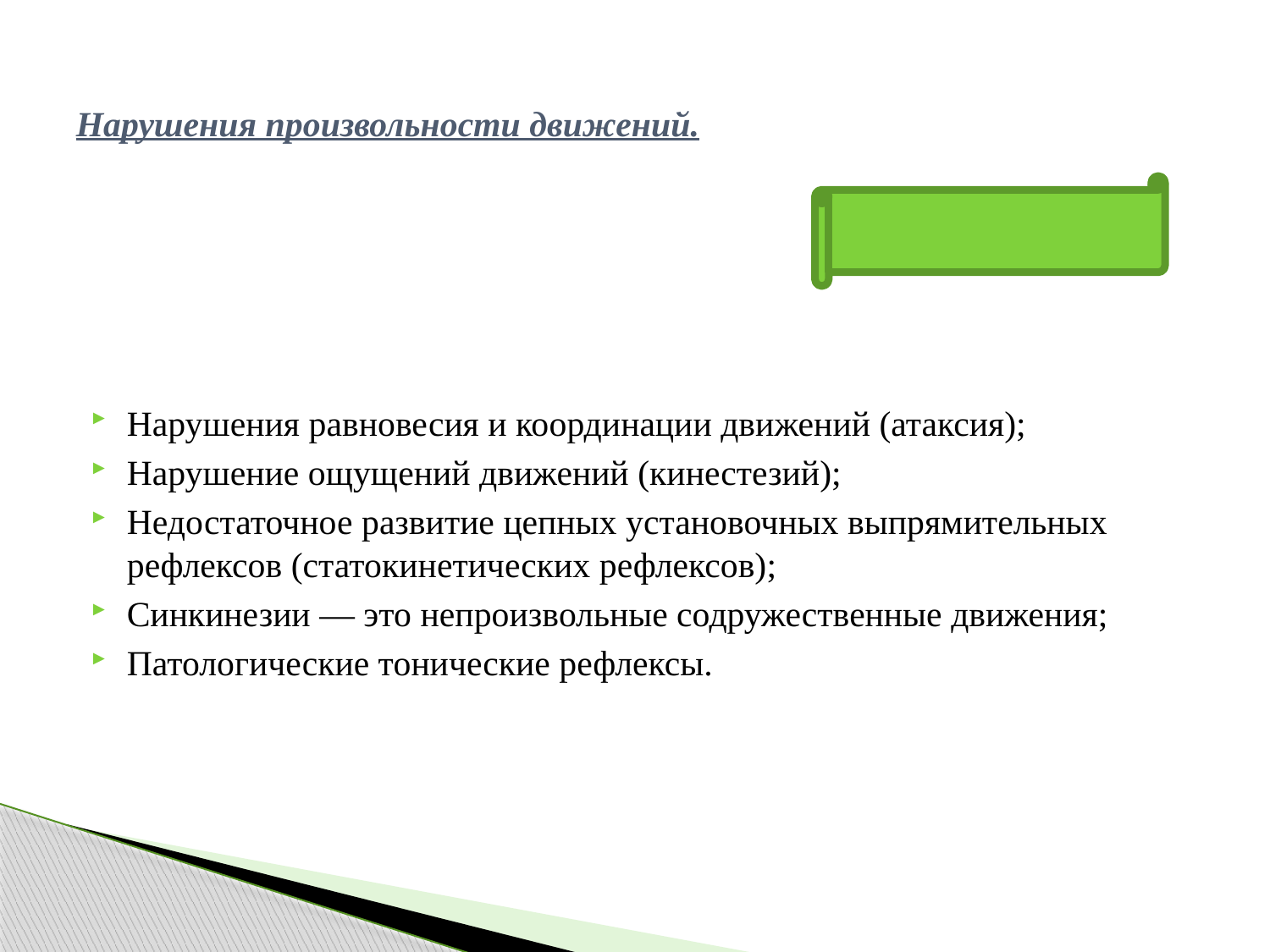

# Нарушения произвольности движений.

Нарушения равновесия и координации движений (атаксия);
Нарушение ощущений движений (кинестезий);
Недостаточное развитие цепных установочных выпрямительных рефлексов (статокинетических рефлексов);
Синкинезии — это непроизвольные содружественные движения;
Патологические тонические рефлексы.